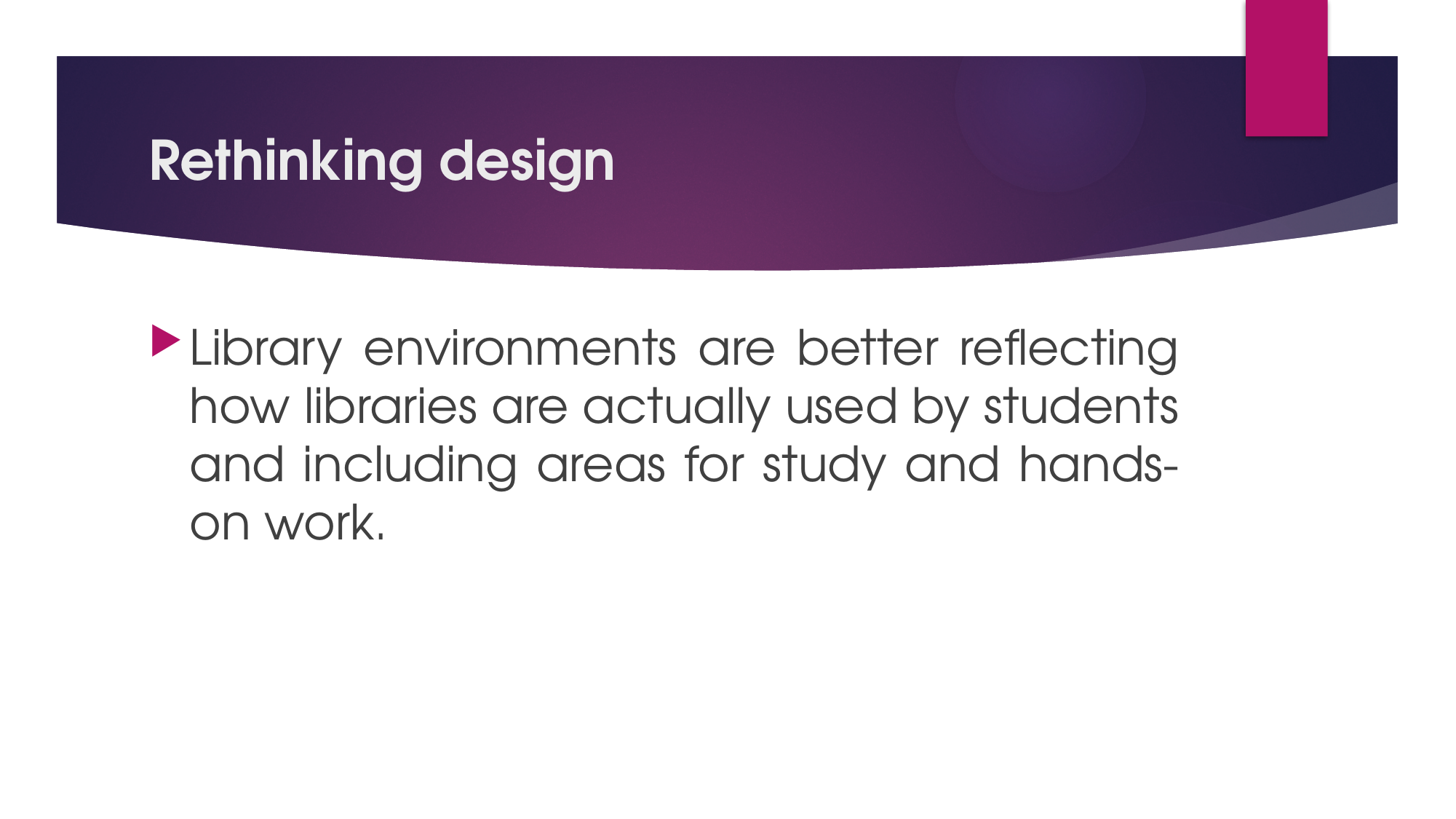

# Rethinking design
Library environments are better reflecting how libraries are actually used by students and including areas for study and hands-on work.